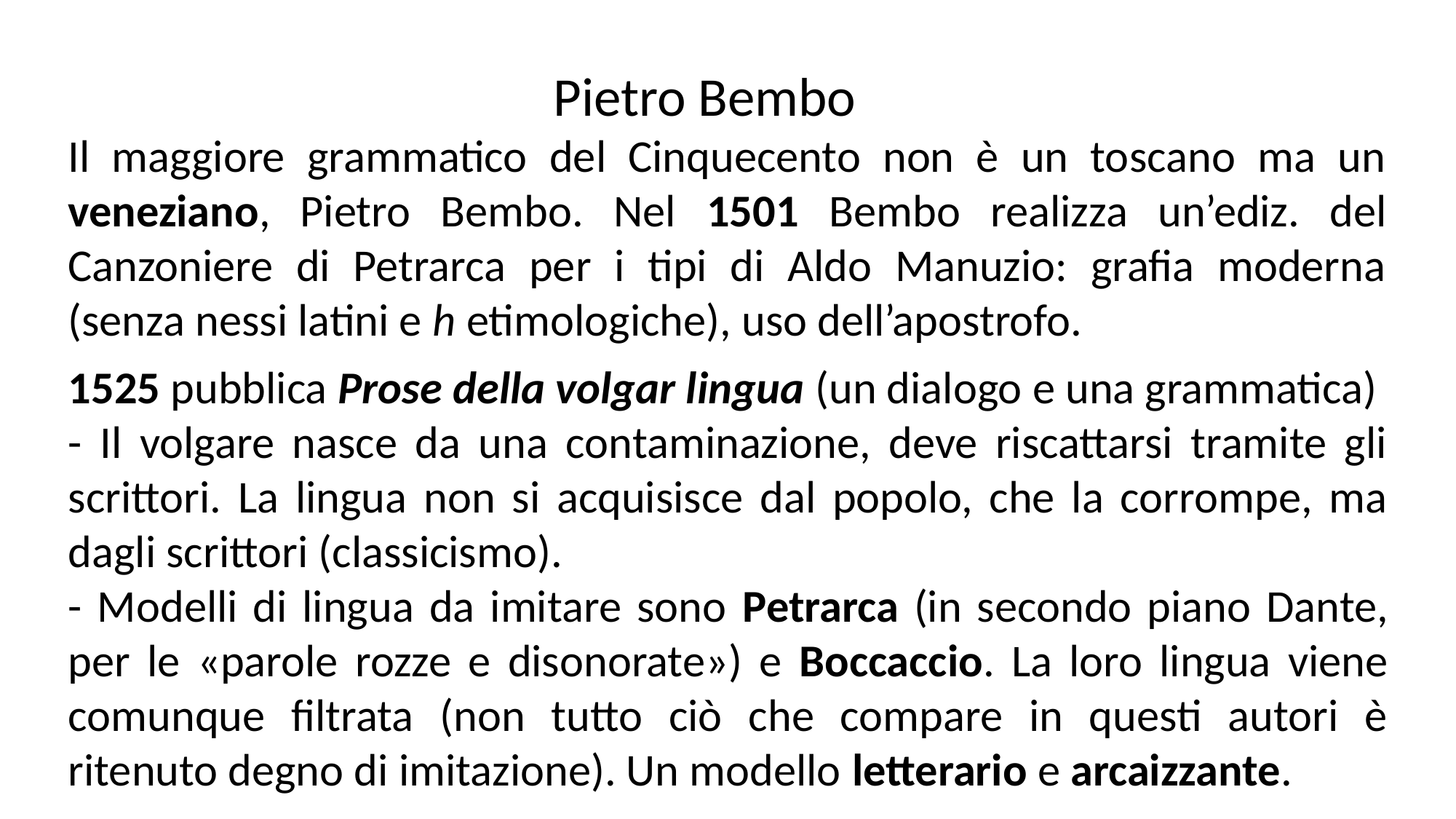

Pietro Bembo
Il maggiore grammatico del Cinquecento non è un toscano ma un veneziano, Pietro Bembo. Nel 1501 Bembo realizza un’ediz. del Canzoniere di Petrarca per i tipi di Aldo Manuzio: grafia moderna (senza nessi latini e h etimologiche), uso dell’apostrofo.
1525 pubblica Prose della volgar lingua (un dialogo e una grammatica)
- Il volgare nasce da una contaminazione, deve riscattarsi tramite gli scrittori. La lingua non si acquisisce dal popolo, che la corrompe, ma dagli scrittori (classicismo).
- Modelli di lingua da imitare sono Petrarca (in secondo piano Dante, per le «parole rozze e disonorate») e Boccaccio. La loro lingua viene comunque filtrata (non tutto ciò che compare in questi autori è ritenuto degno di imitazione). Un modello letterario e arcaizzante.